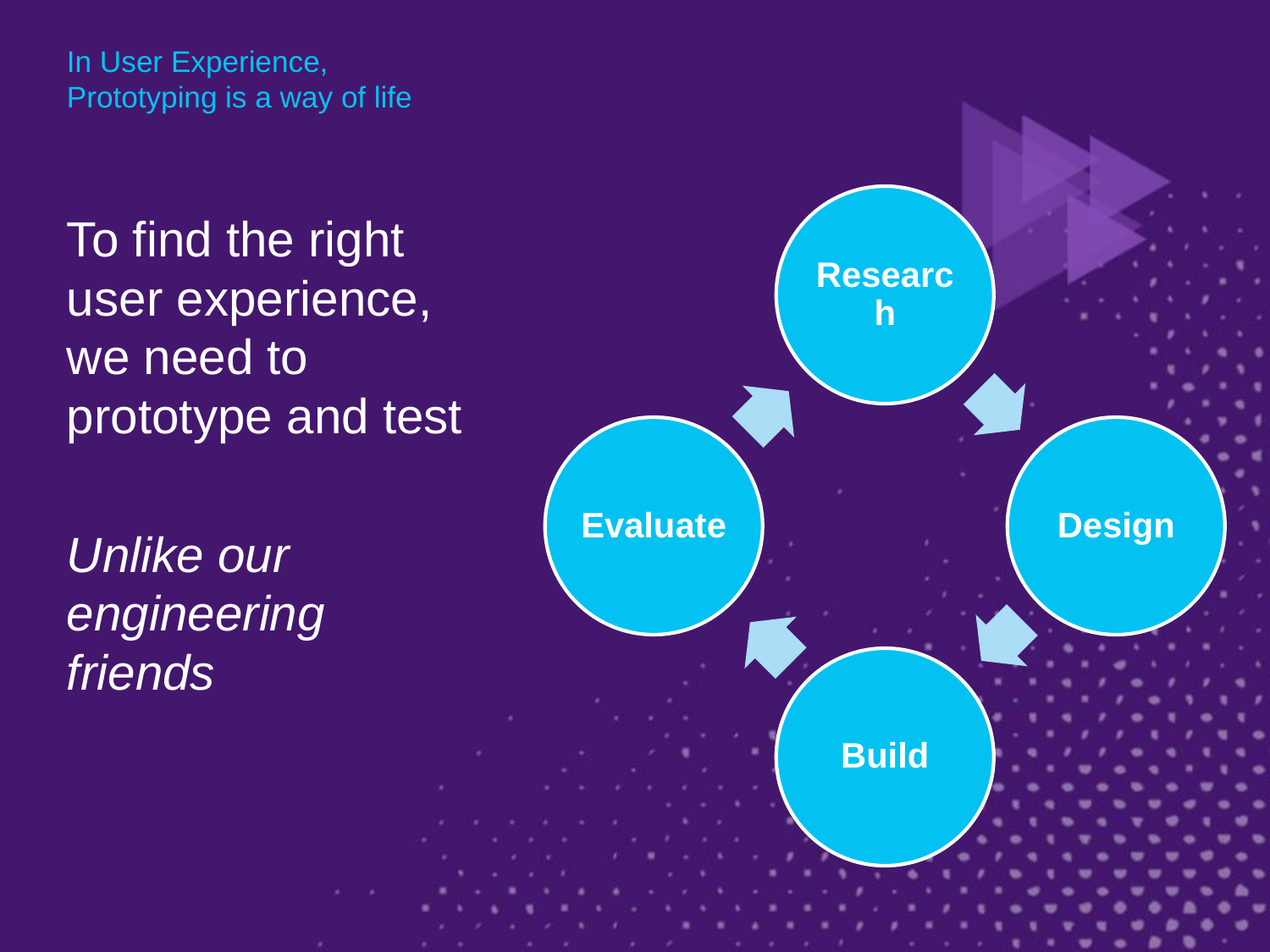

# In User Experience, Prototyping is a way of life
Research

Design

Build

Evaluate

To find the right user experience, we need to prototype and test

Unlike our engineering friends